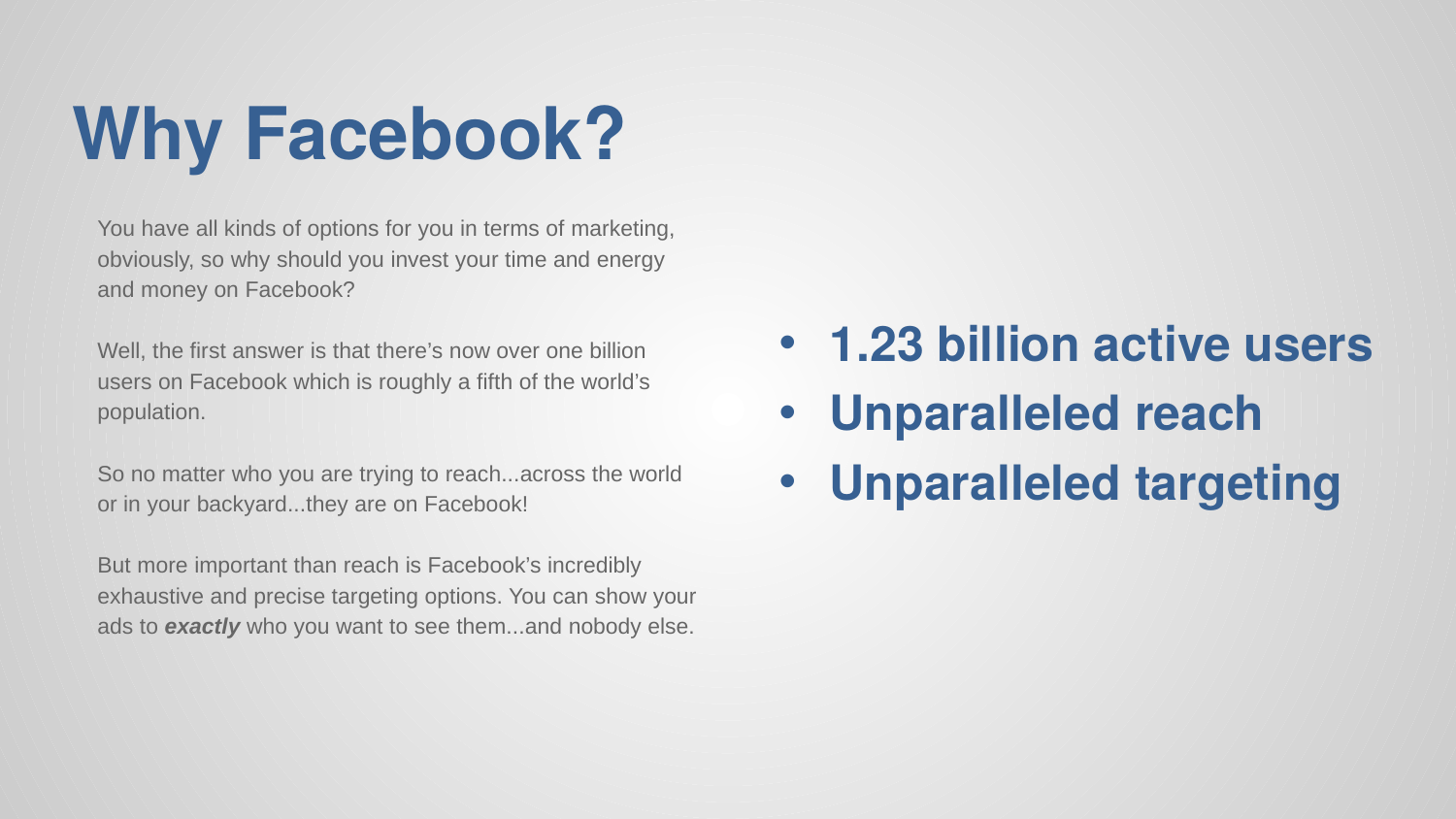

# Why Facebook?
You have all kinds of options for you in terms of marketing, obviously, so why should you invest your time and energy and money on Facebook?

Well, the first answer is that there’s now over one billion users on Facebook which is roughly a fifth of the world’s population.

So no matter who you are trying to reach...across the world or in your backyard...they are on Facebook!

But more important than reach is Facebook’s incredibly exhaustive and precise targeting options. You can show your ads to exactly who you want to see them...and nobody else.

1.23 billion active users
Unparalleled reach
Unparalleled targeting